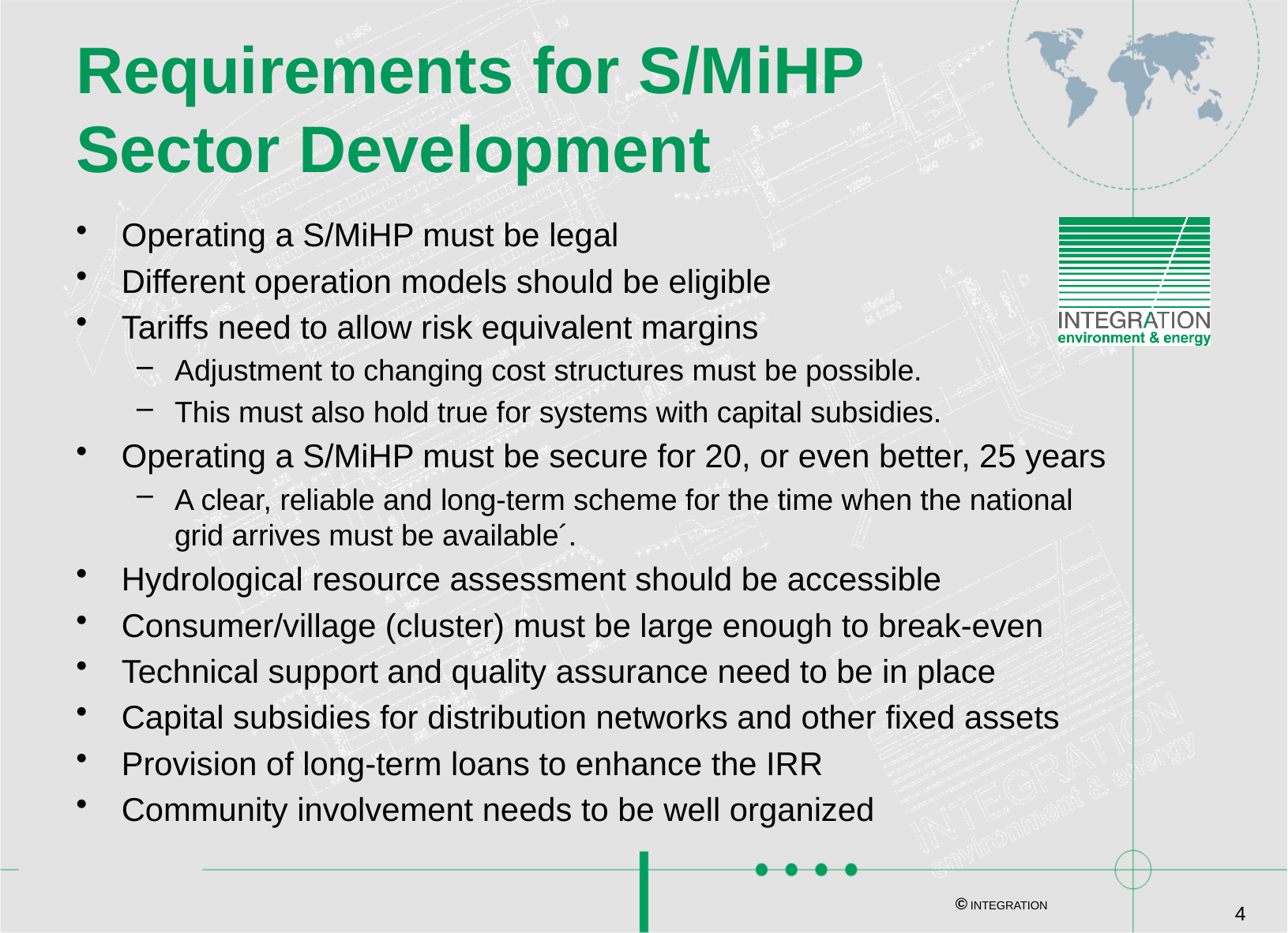

# Requirements for S/MiHP Sector Development
Operating a S/MiHP must be legal
Different operation models should be eligible
Tariffs need to allow risk equivalent margins
Adjustment to changing cost structures must be possible.
This must also hold true for systems with capital subsidies.
Operating a S/MiHP must be secure for 20, or even better, 25 years
A clear, reliable and long-term scheme for the time when the national grid arrives must be available´.
Hydrological resource assessment should be accessible
Consumer/village (cluster) must be large enough to break-even
Technical support and quality assurance need to be in place
Capital subsidies for distribution networks and other fixed assets
Provision of long-term loans to enhance the IRR
Community involvement needs to be well organized

© INTEGRATION

4